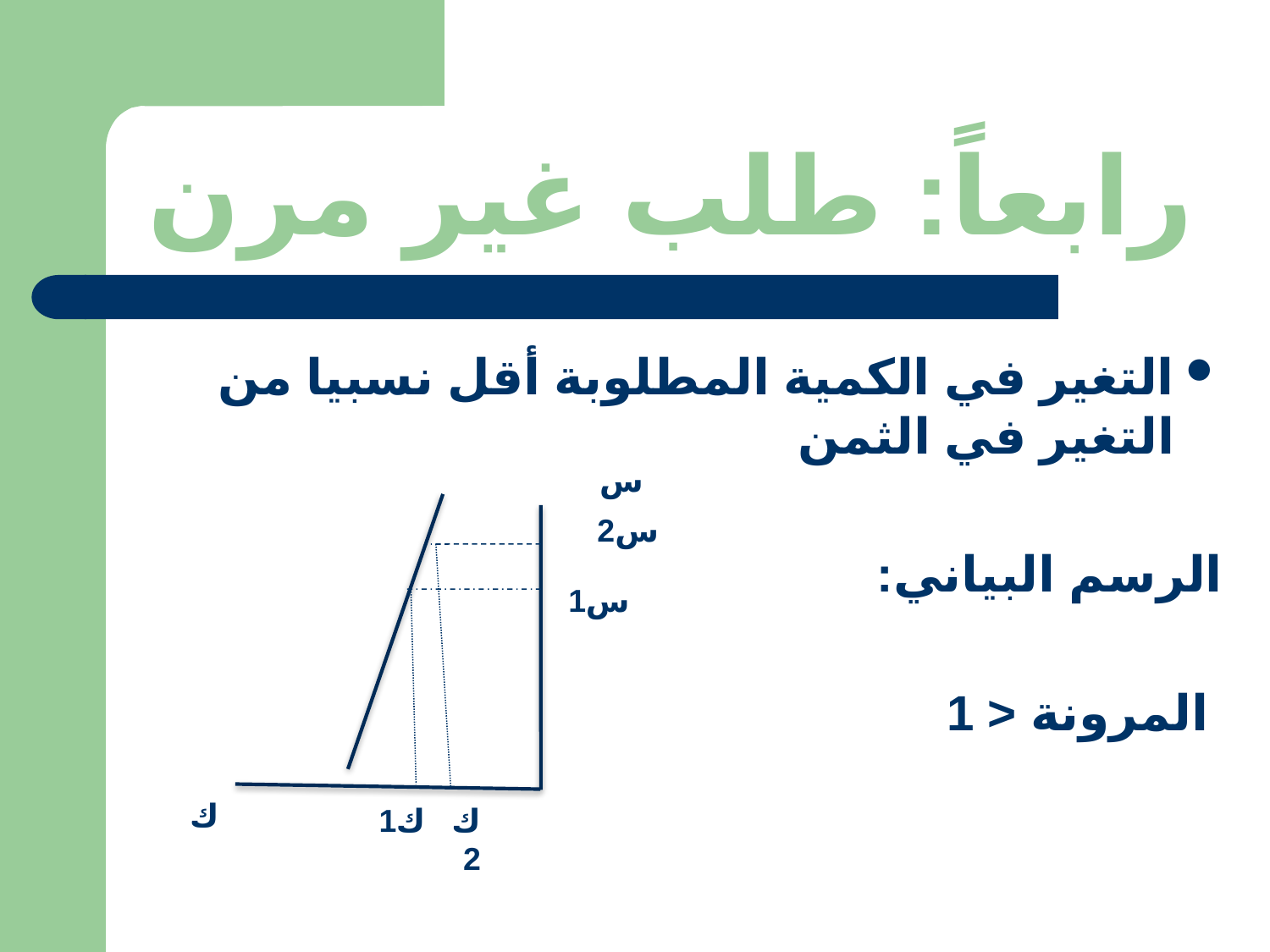

# رابعاً: طلب غير مرن

التغير في الكمية المطلوبة أقل نسبيا من التغير في الثمن

الرسم البياني:

 المرونة < 1
س

س2

س1

ك
ك1
ك2